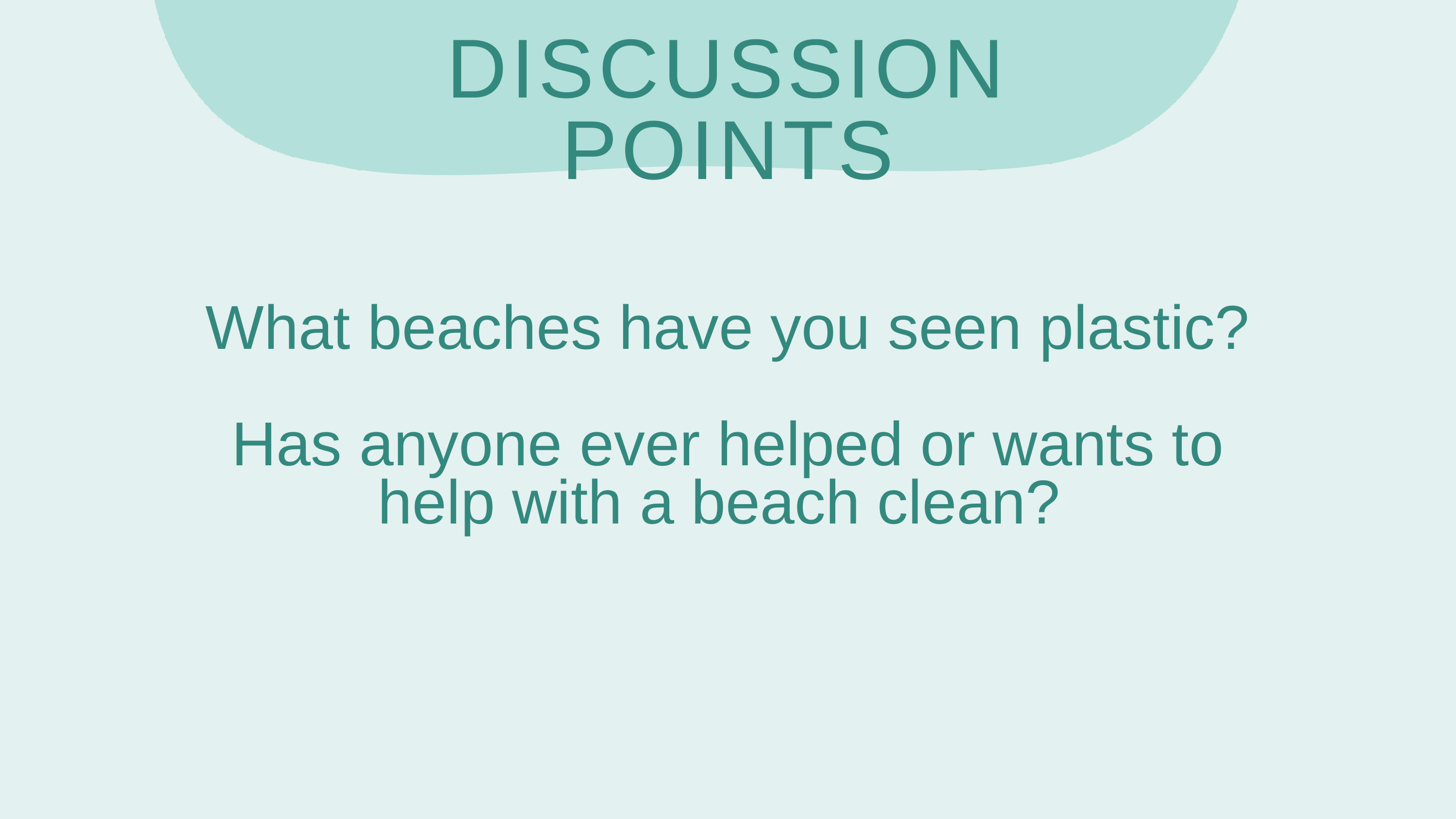

DISCUSSION POINTS
What beaches have you seen plastic?

Has anyone ever helped or wants to help with a beach clean?